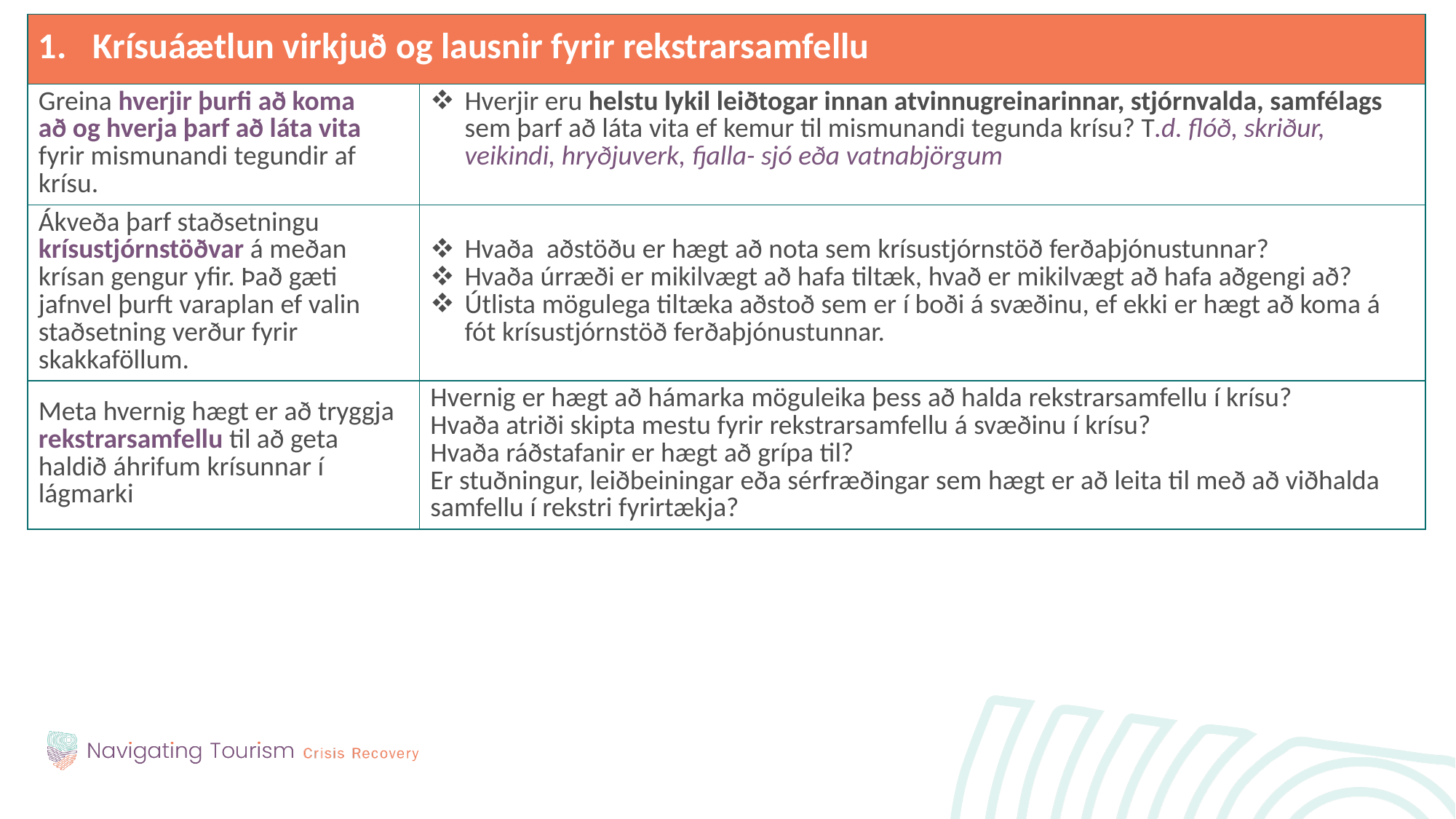

| Krísuáætlun virkjuð og lausnir fyrir rekstrarsamfellu |  |
| --- | --- |
| Greina hverjir þurfi að koma að og hverja þarf að láta vita fyrir mismunandi tegundir af krísu. | Hverjir eru helstu lykil leiðtogar innan atvinnugreinarinnar, stjórnvalda, samfélags  sem þarf að láta vita ef kemur til mismunandi tegunda krísu? T.d. flóð, skriður, veikindi, hryðjuverk, fjalla- sjó eða vatnabjörgum |
| Ákveða þarf staðsetningu krísustjórnstöðvar á meðan krísan gengur yfir. Það gæti jafnvel þurft varaplan ef valin staðsetning verður fyrir skakkaföllum. | Hvaða  aðstöðu er hægt að nota sem krísustjórnstöð ferðaþjónustunnar?  Hvaða úrræði er mikilvægt að hafa tiltæk, hvað er mikilvægt að hafa aðgengi að?  Útlista mögulega tiltæka aðstoð sem er í boði á svæðinu, ef ekki er hægt að koma á fót krísustjórnstöð ferðaþjónustunnar. |
| Meta hvernig hægt er að tryggja  rekstrarsamfellu til að geta haldið áhrifum krísunnar í lágmarki | Hvernig er hægt að hámarka möguleika þess að halda rekstrarsamfellu í krísu? Hvaða atriði skipta mestu fyrir rekstrarsamfellu á svæðinu í krísu? Hvaða ráðstafanir er hægt að grípa til? Er stuðningur, leiðbeiningar eða sérfræðingar sem hægt er að leita til með að viðhalda samfellu í rekstri fyrirtækja? |